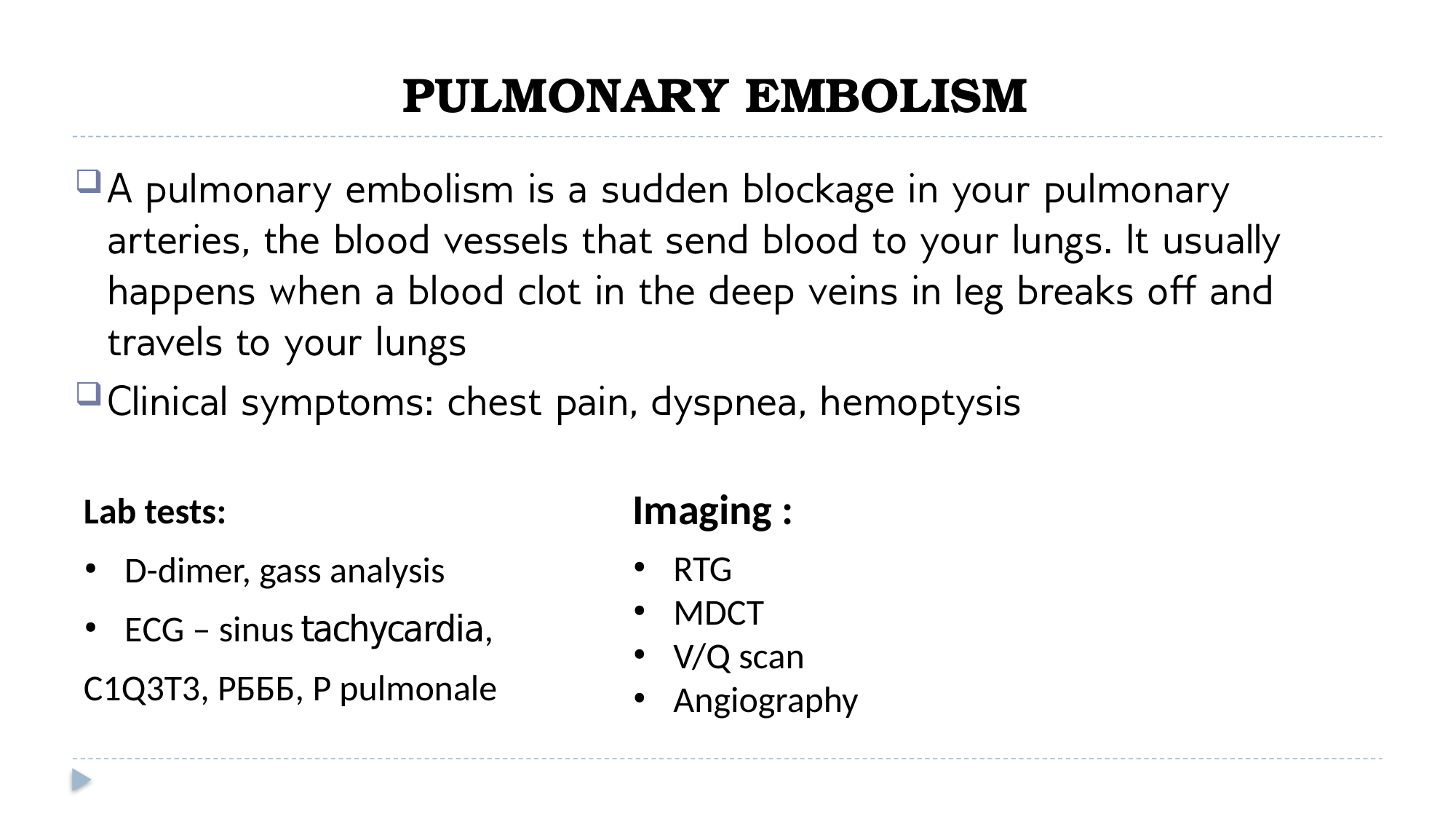

# PULMONARY EMBOLISM
A pulmonary embolism is a sudden blockage in your pulmonary arteries, the blood vessels that send blood to your lungs. It usually happens when a blood clot in the deep veins in leg breaks off and travels to your lungs
Clinical symptoms: chest pain, dyspnea, hemoptysis
Imaging :
RTG
MDCT
V/Q scan
Angiography
Lab tests:
D-dimer, gass analysis
ЕCG – sinus tachycardia,
С1Q3Т3, РБББ, P pulmonale